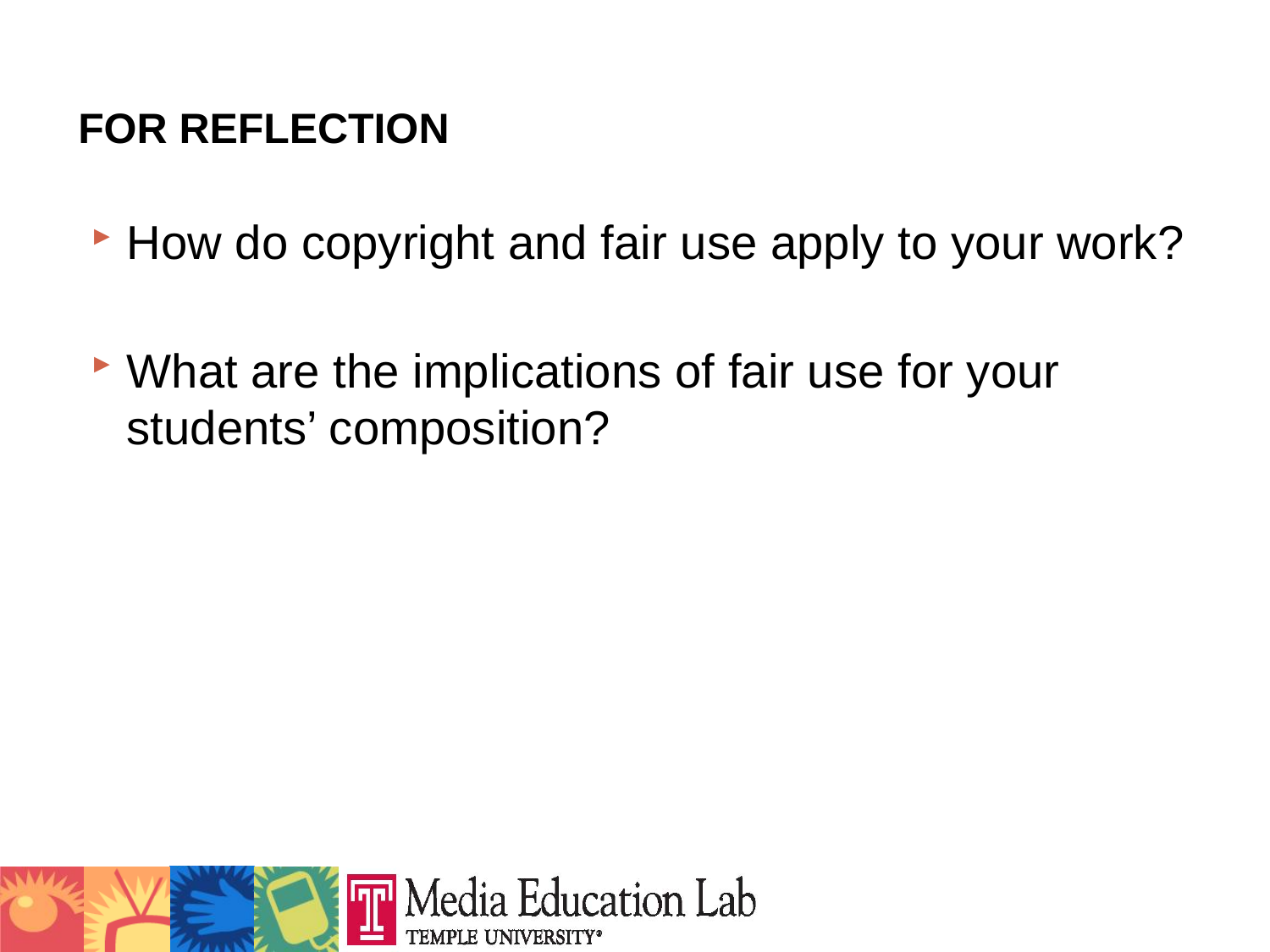

FOR REFLECTION
How do copyright and fair use apply to your work?

What are the implications of fair use for your students’ composition?